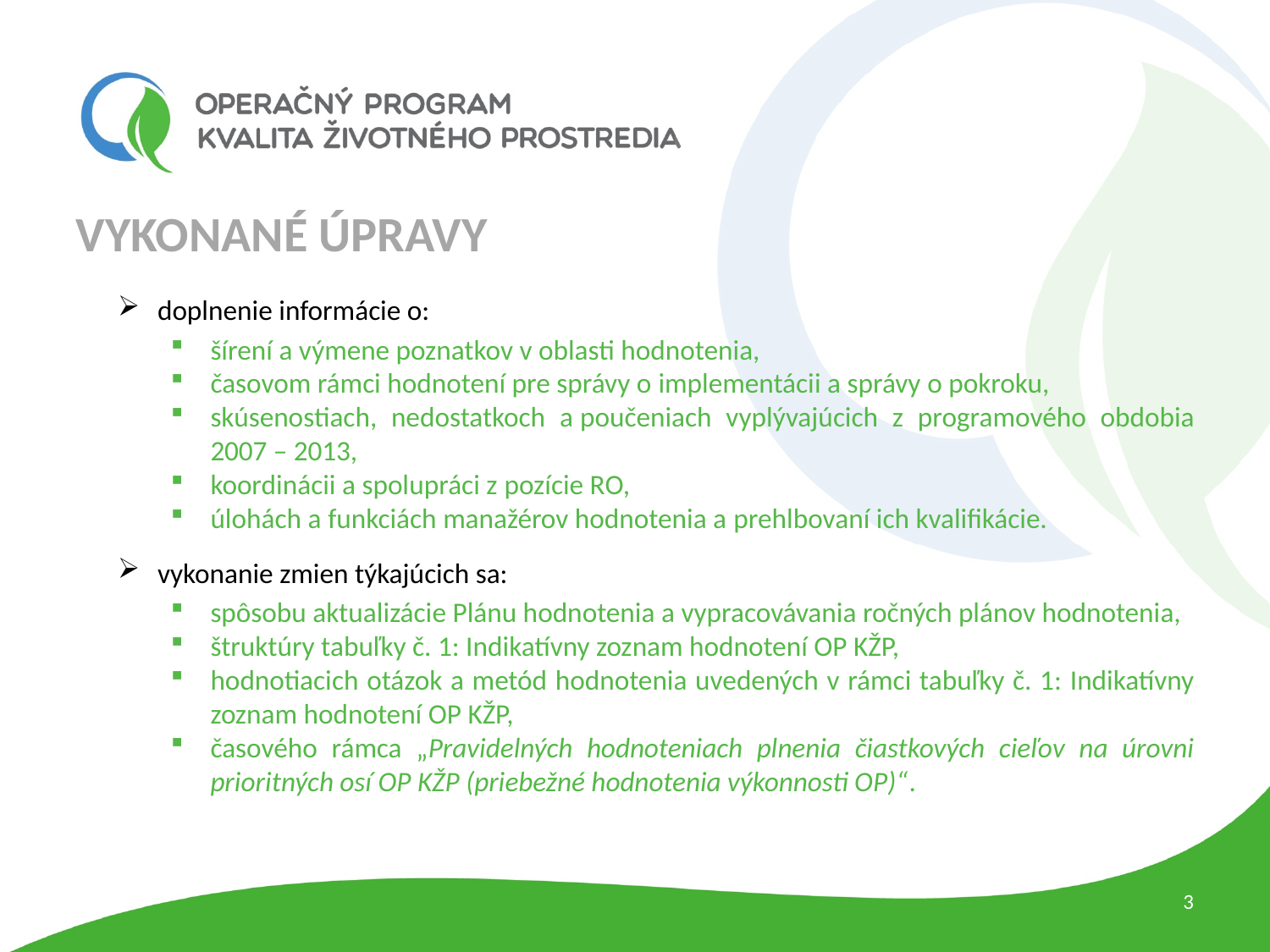

# Vykonané úpravy
doplnenie informácie o:
šírení a výmene poznatkov v oblasti hodnotenia,
časovom rámci hodnotení pre správy o implementácii a správy o pokroku,
skúsenostiach, nedostatkoch a poučeniach vyplývajúcich z programového obdobia 2007 – 2013,
koordinácii a spolupráci z pozície RO,
úlohách a funkciách manažérov hodnotenia a prehlbovaní ich kvalifikácie.
vykonanie zmien týkajúcich sa:
spôsobu aktualizácie Plánu hodnotenia a vypracovávania ročných plánov hodnotenia,
štruktúry tabuľky č. 1: Indikatívny zoznam hodnotení OP KŽP,
hodnotiacich otázok a metód hodnotenia uvedených v rámci tabuľky č. 1: Indikatívny zoznam hodnotení OP KŽP,
časového rámca „Pravidelných hodnoteniach plnenia čiastkových cieľov na úrovni prioritných osí OP KŽP (priebežné hodnotenia výkonnosti OP)“.
3